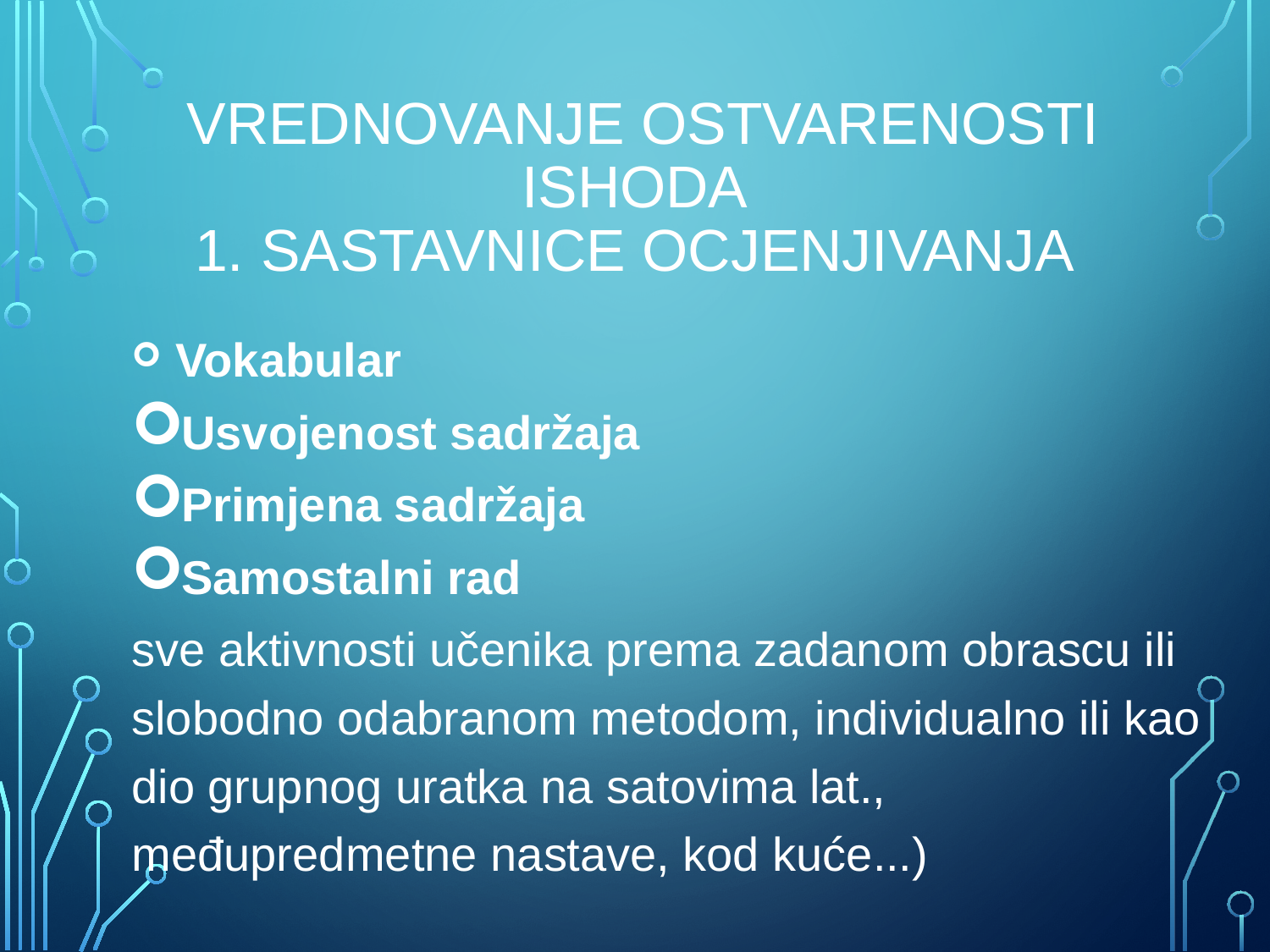

# Vrednovanje ostvarenosti ishoda 1. sastavnice ocjenjivanja
 Vokabular
 Usvojenost sadržaja
 Primjena sadržaja
 Samostalni rad
sve aktivnosti učenika prema zadanom obrascu ili slobodno odabranom metodom, individualno ili kao dio grupnog uratka na satovima lat., međupredmetne nastave, kod kuće...)